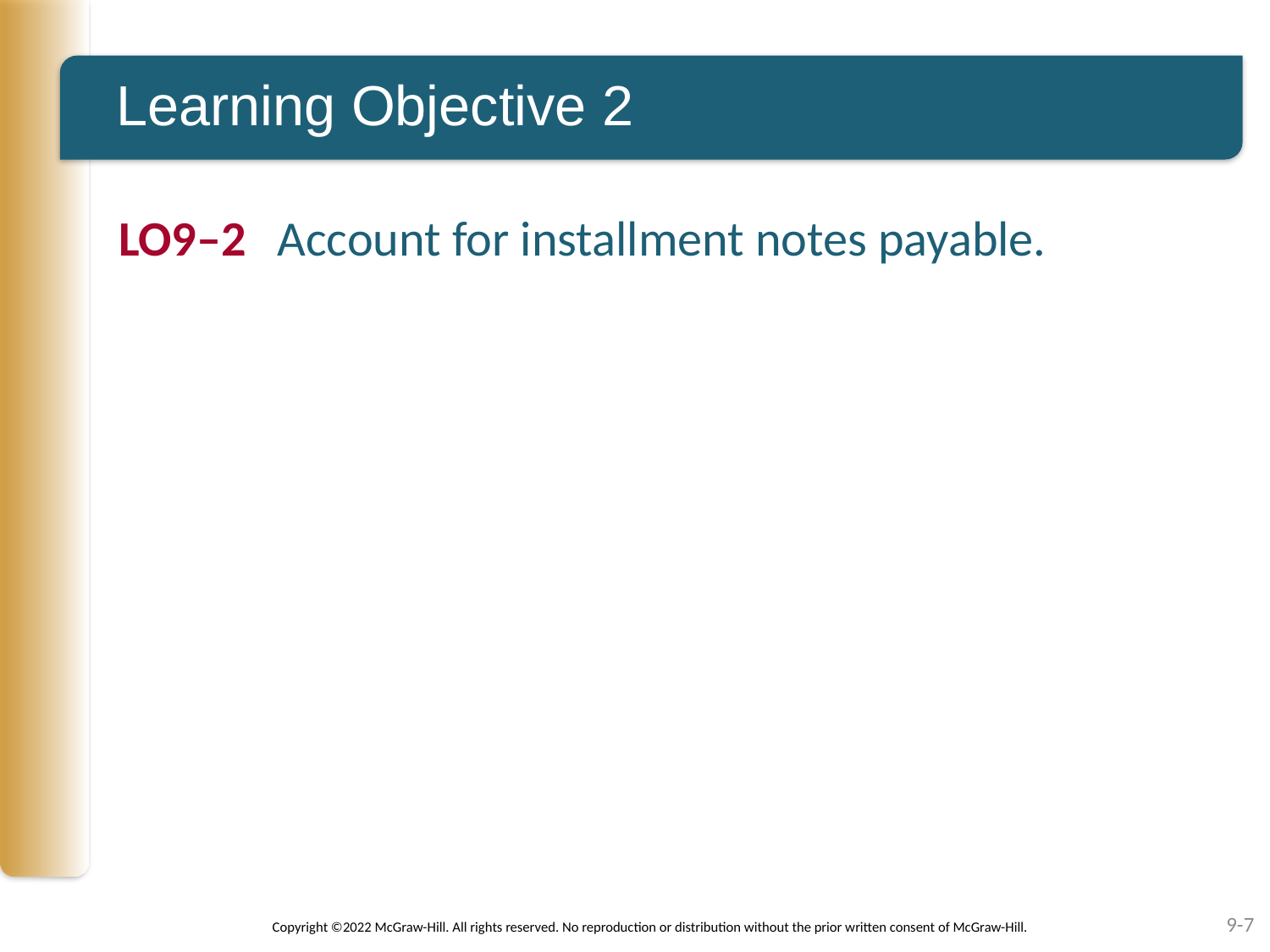

# Learning Objective 2
LO9–2	Account for installment notes payable.
9-7
Copyright ©2022 McGraw-Hill. All rights reserved. No reproduction or distribution without the prior written consent of McGraw-Hill.